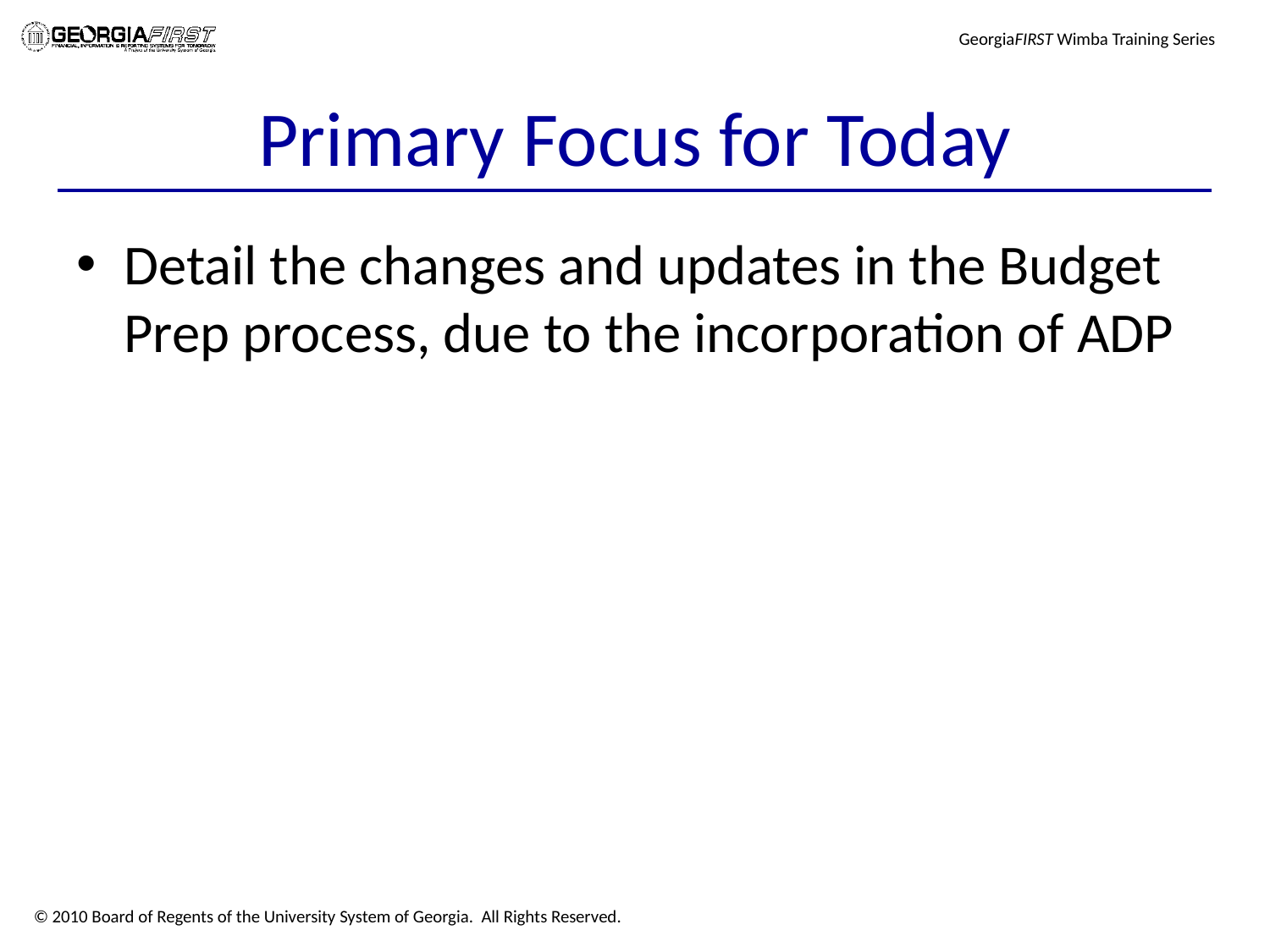

# Primary Focus for Today
Detail the changes and updates in the Budget Prep process, due to the incorporation of ADP